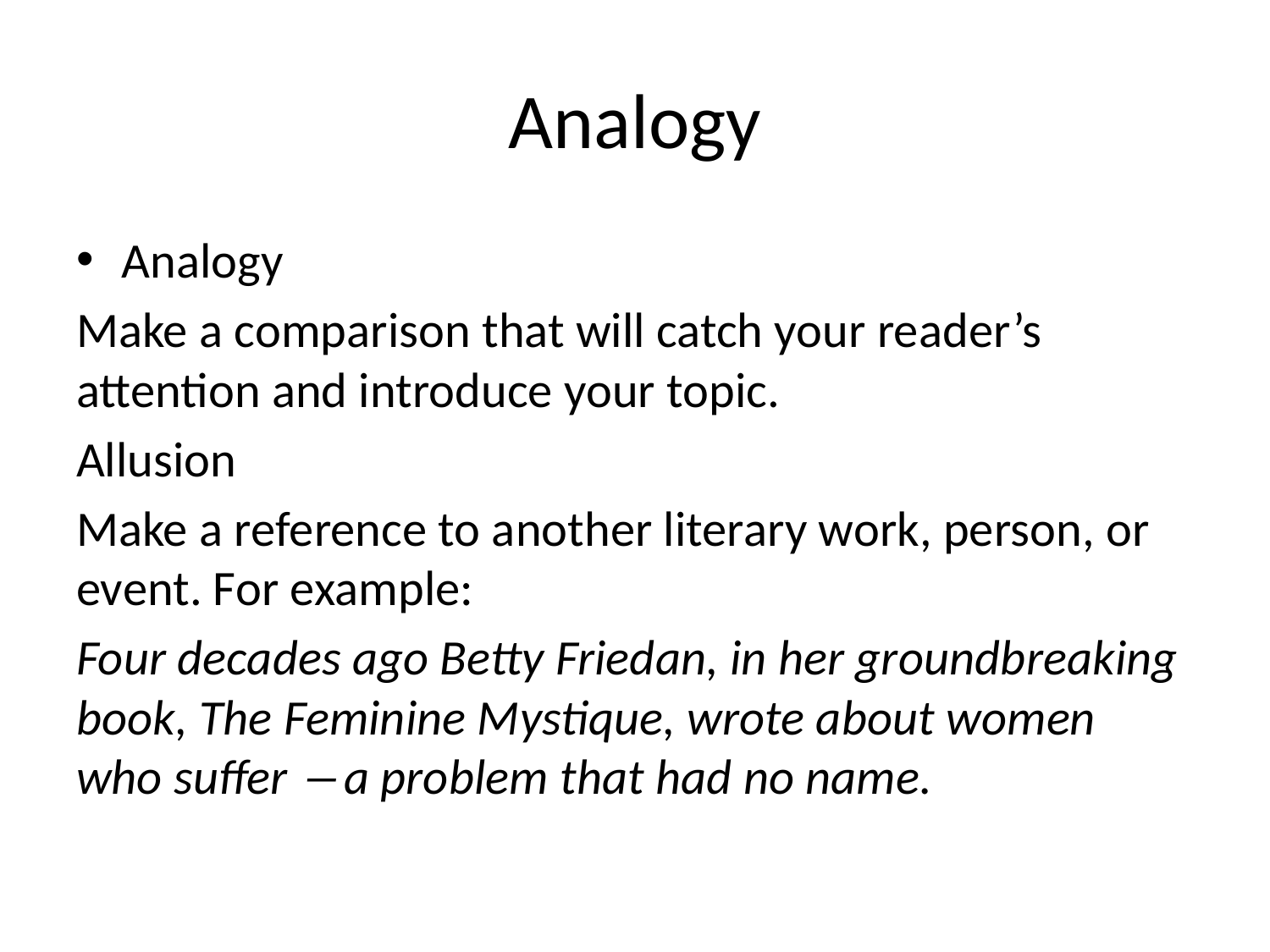

# Analogy
Analogy
Make a comparison that will catch your reader’s attention and introduce your topic.
Allusion
Make a reference to another literary work, person, or event. For example:
Four decades ago Betty Friedan, in her groundbreaking book, The Feminine Mystique, wrote about women who suffer ―a problem that had no name.